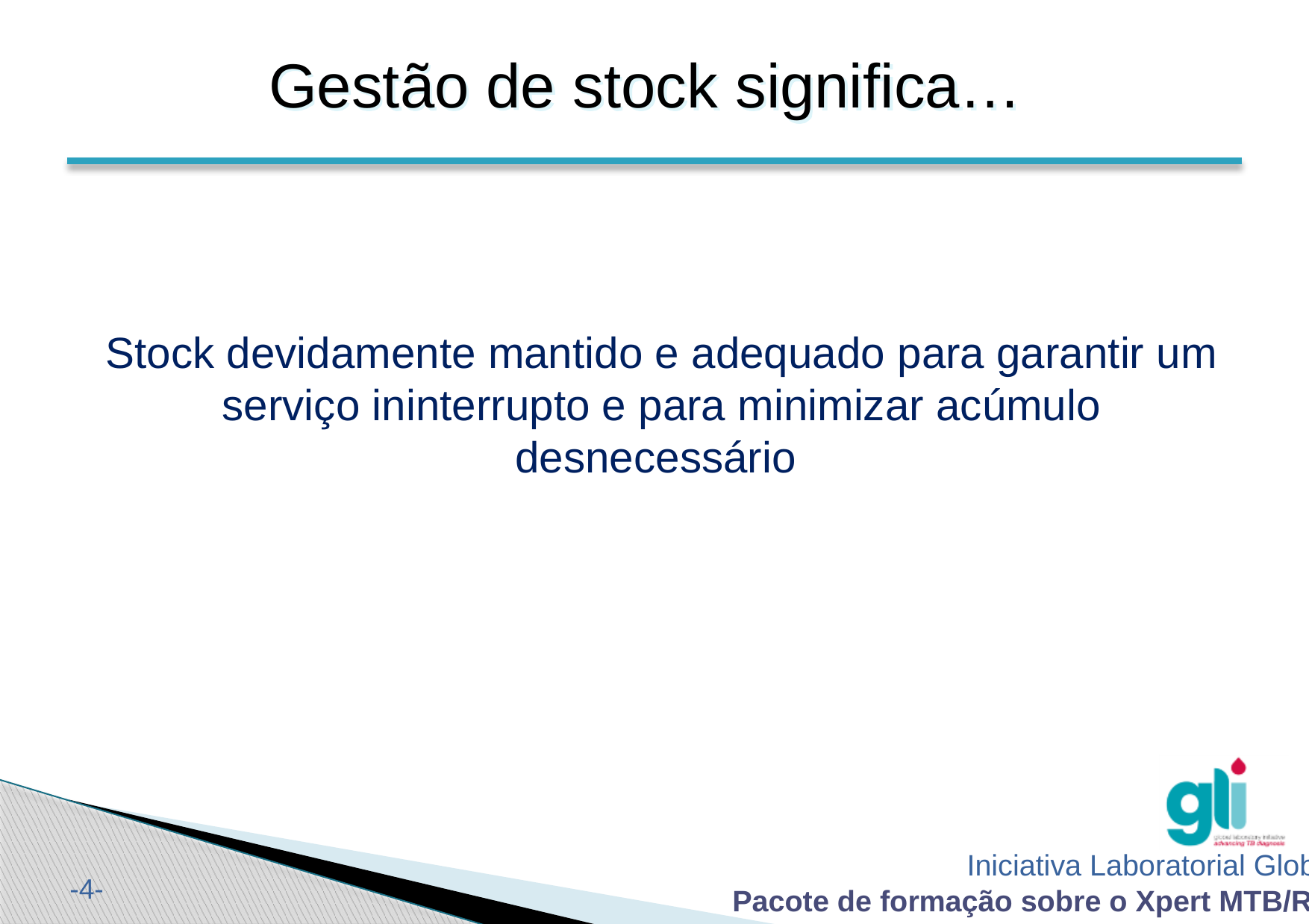

Gestão de stock significa…
#

Stock devidamente mantido e adequado para garantir um serviço ininterrupto e para minimizar acúmulo desnecessário